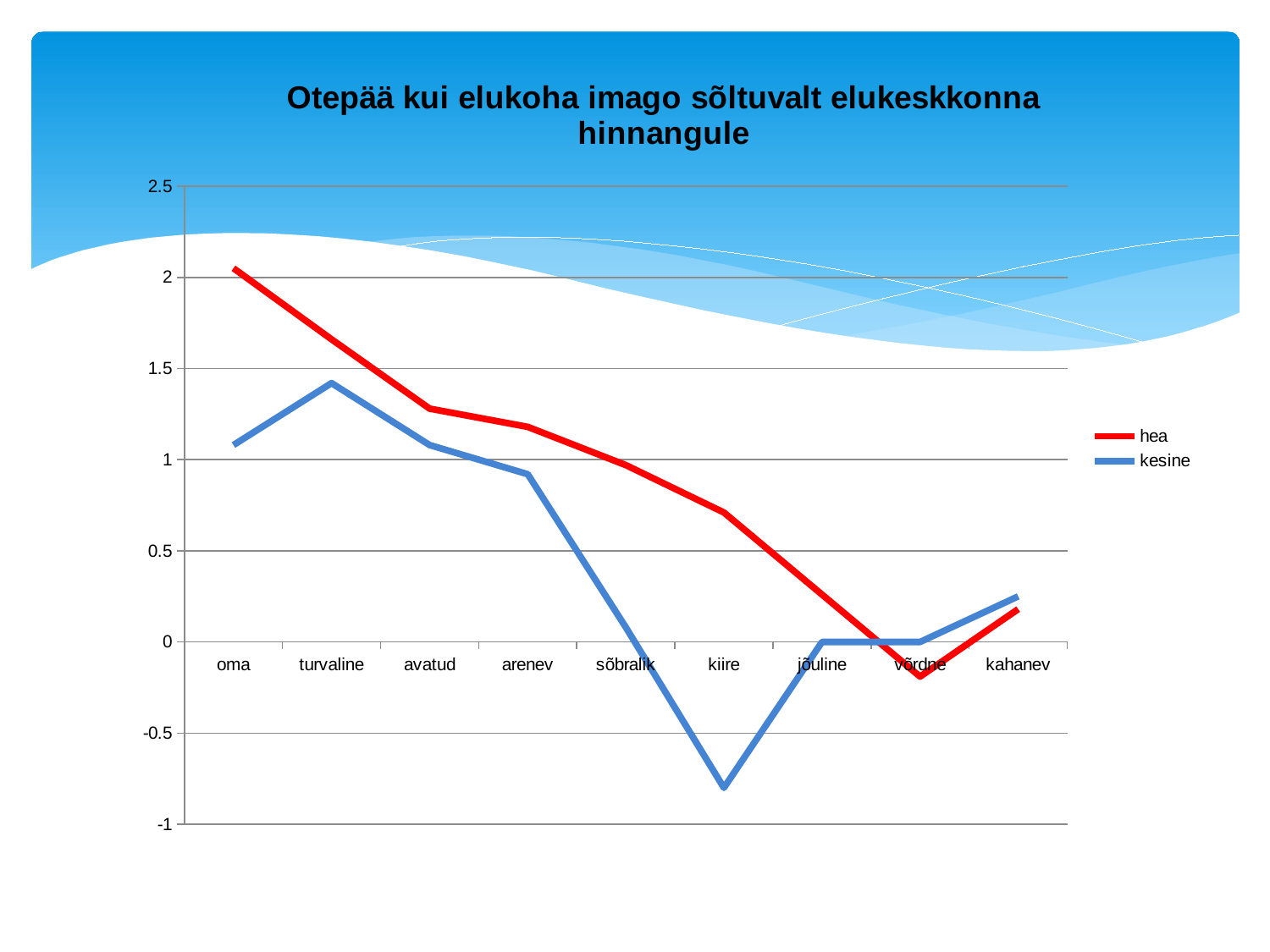

### Chart: Otepää kui elukoha imago sõltuvalt elukeskkonna hinnangule

| Category | hea | kesine |
|---|---|---|
| oma | 2.05 | 1.08 |
| turvaline | 1.66 | 1.42 |
| avatud | 1.28 | 1.08 |
| arenev | 1.18 | 0.92 |
| sõbralik | 0.97 | 0.08 |
| kiire | 0.71 | -0.8 |
| jõuline | 0.26 | 0.0 |
| võrdne | -0.19 | 0.0 |
| kahanev | 0.18 | 0.25 |